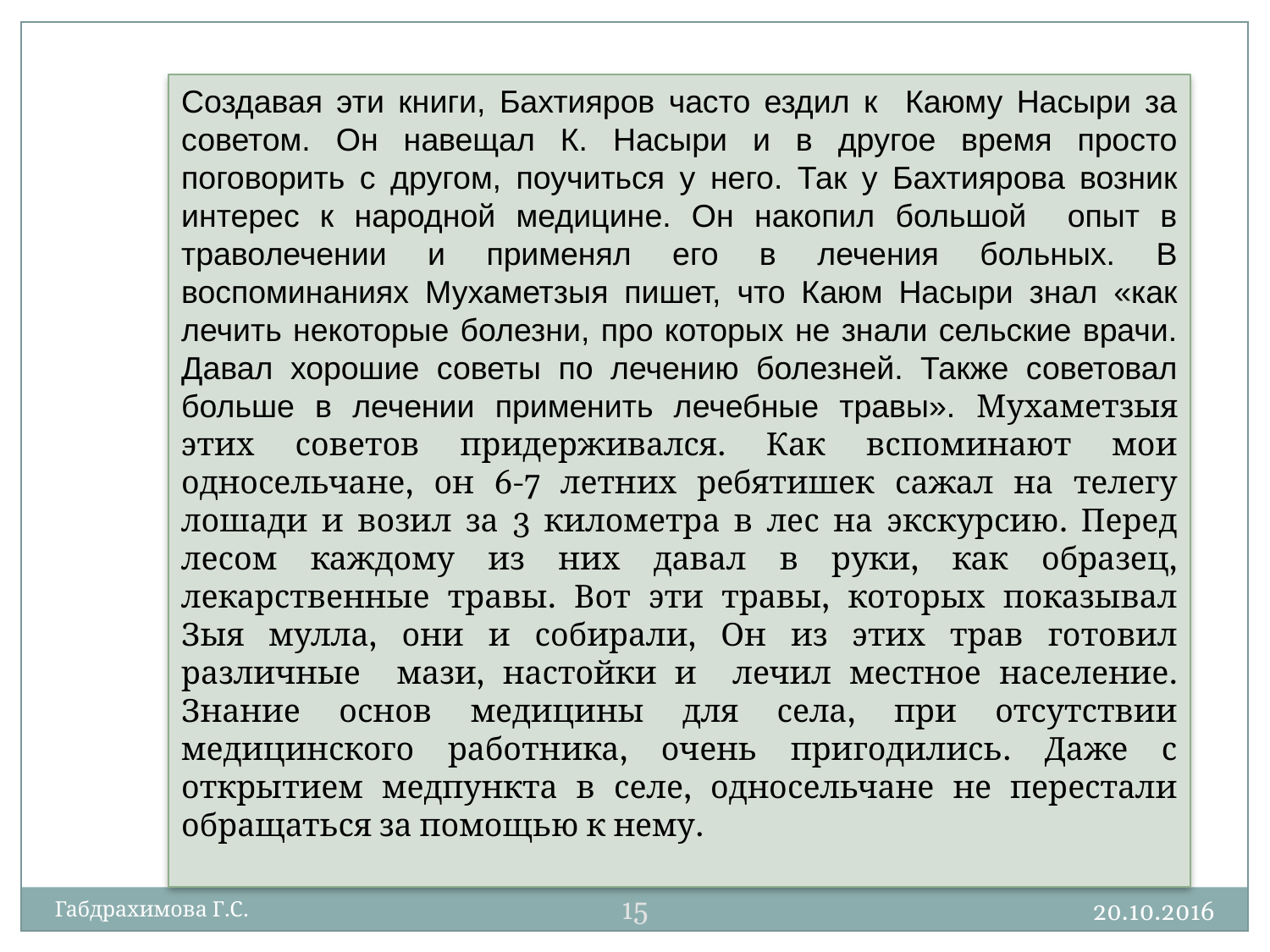

Создавая эти книги, Бахтияров часто ездил к  Каюму Насыри за советом. Он навещал К. Насыри и в другое время просто поговорить с другом, поучиться у него. Так у Бахтиярова возник интерес к народной медицине. Он накопил большой  опыт в траволечении и применял его в лечения больных. В воспоминаниях Мухаметзыя пишет, что Каюм Насыри знал «как лечить некоторые болезни, про которых не знали сельские врачи. Давал хорошие советы по лечению болезней. Также советовал больше в лечении применить лечебные травы». Мухаметзыя этих советов придерживался. Как вспоминают мои односельчане, он 6-7 летних ребятишек сажал на телегу лошади и возил за 3 километра в лес на экскурсию. Перед лесом каждому из них давал в руки, как образец, лекарственные травы. Вот эти травы, которых показывал Зыя мулла, они и собирали, Он из этих трав готовил различные  мази, настойки и  лечил местное население. Знание основ медицины для села, при отсутствии медицинского работника, очень пригодились. Даже с открытием медпункта в селе, односельчане не перестали обращаться за помощью к нему.

15
20.10.2016
Габдрахимова Г.С.